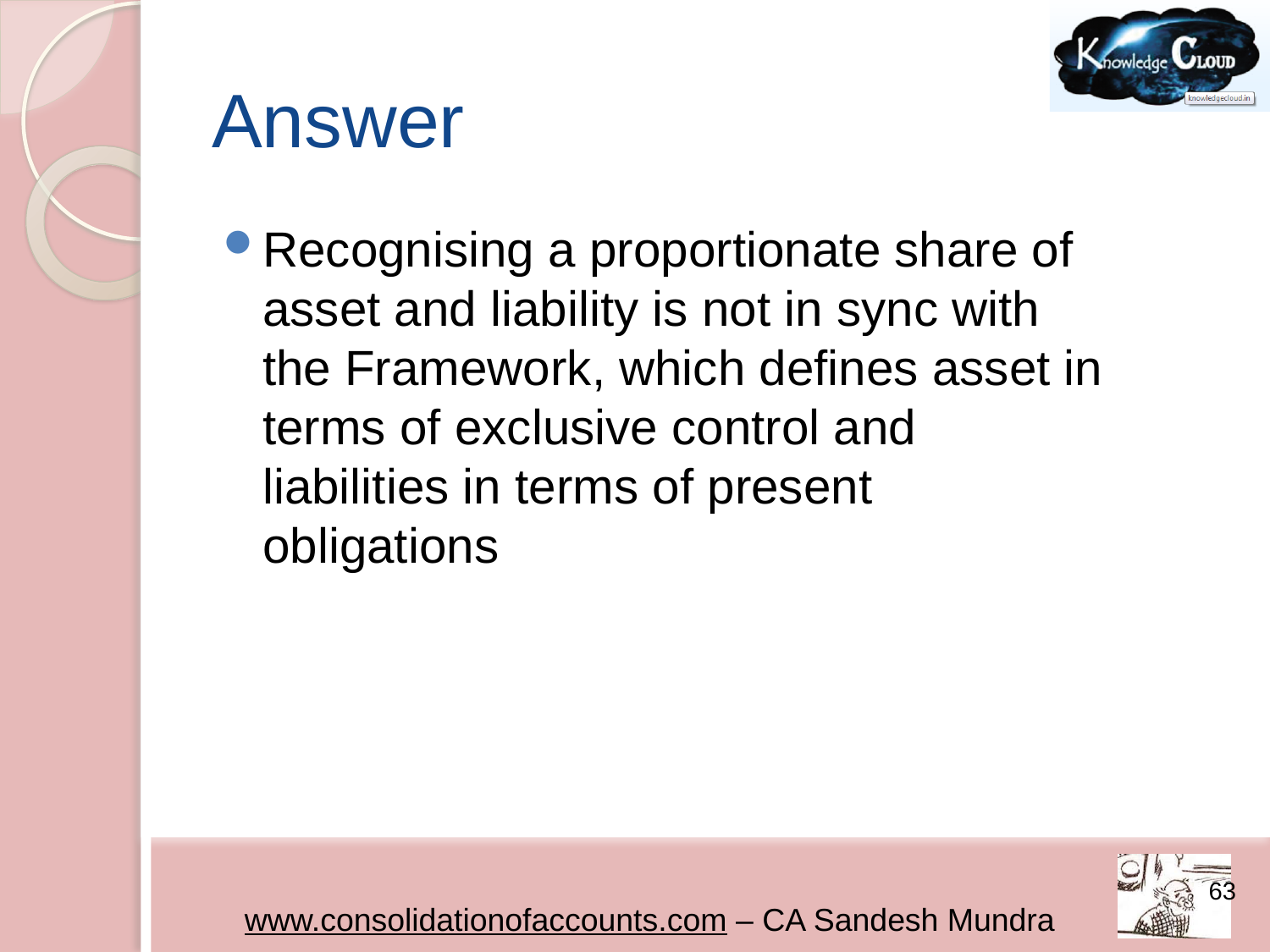

# Answer
Recognising a proportionate share of asset and liability is not in sync with the Framework, which defines asset in terms of exclusive control and liabilities in terms of present obligations
63